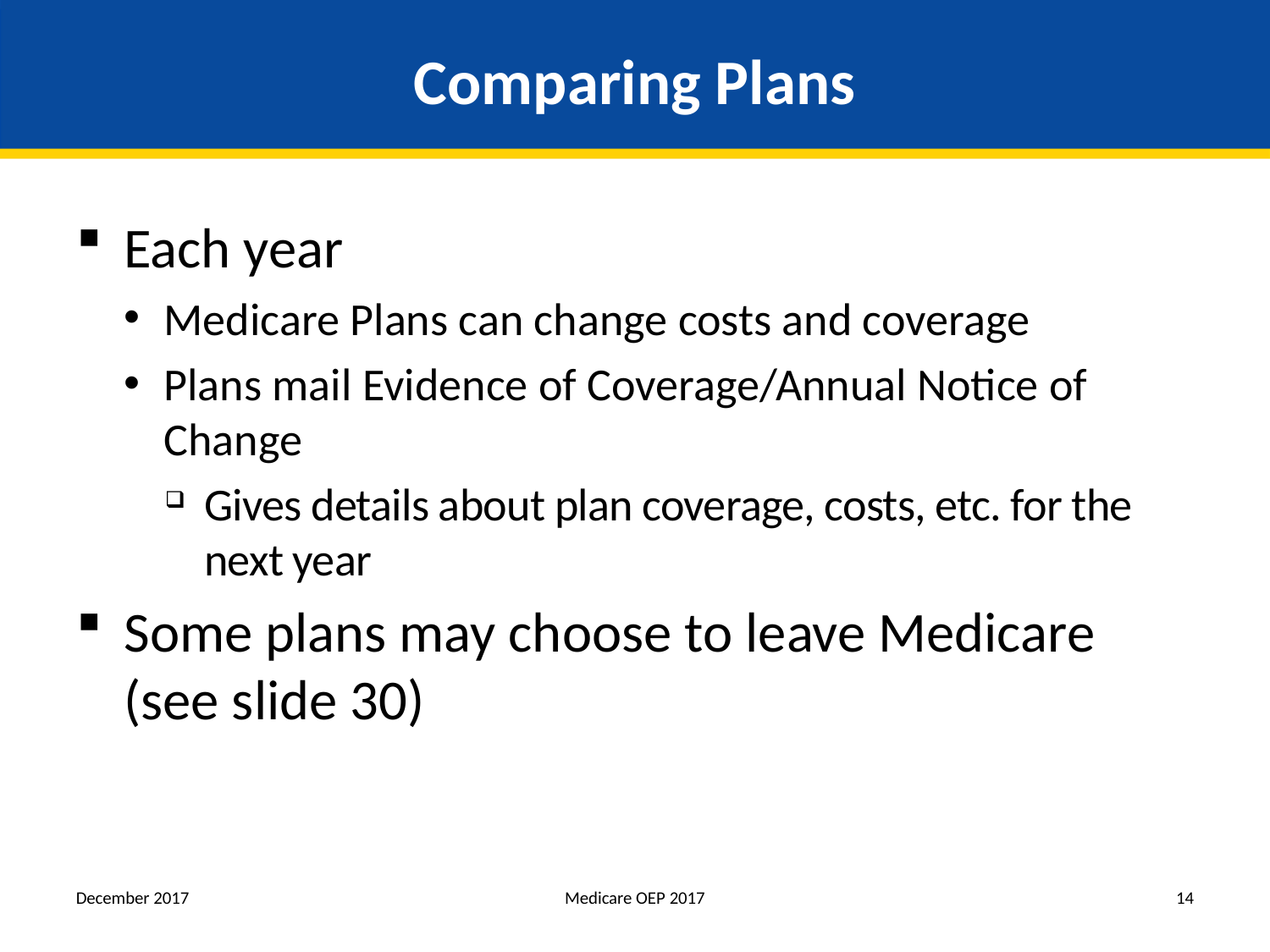

# Comparing Plans
Each year
Medicare Plans can change costs and coverage
Plans mail Evidence of Coverage/Annual Notice of Change
Gives details about plan coverage, costs, etc. for the next year
Some plans may choose to leave Medicare (see slide 30)
December 2017
Medicare OEP 2017
14